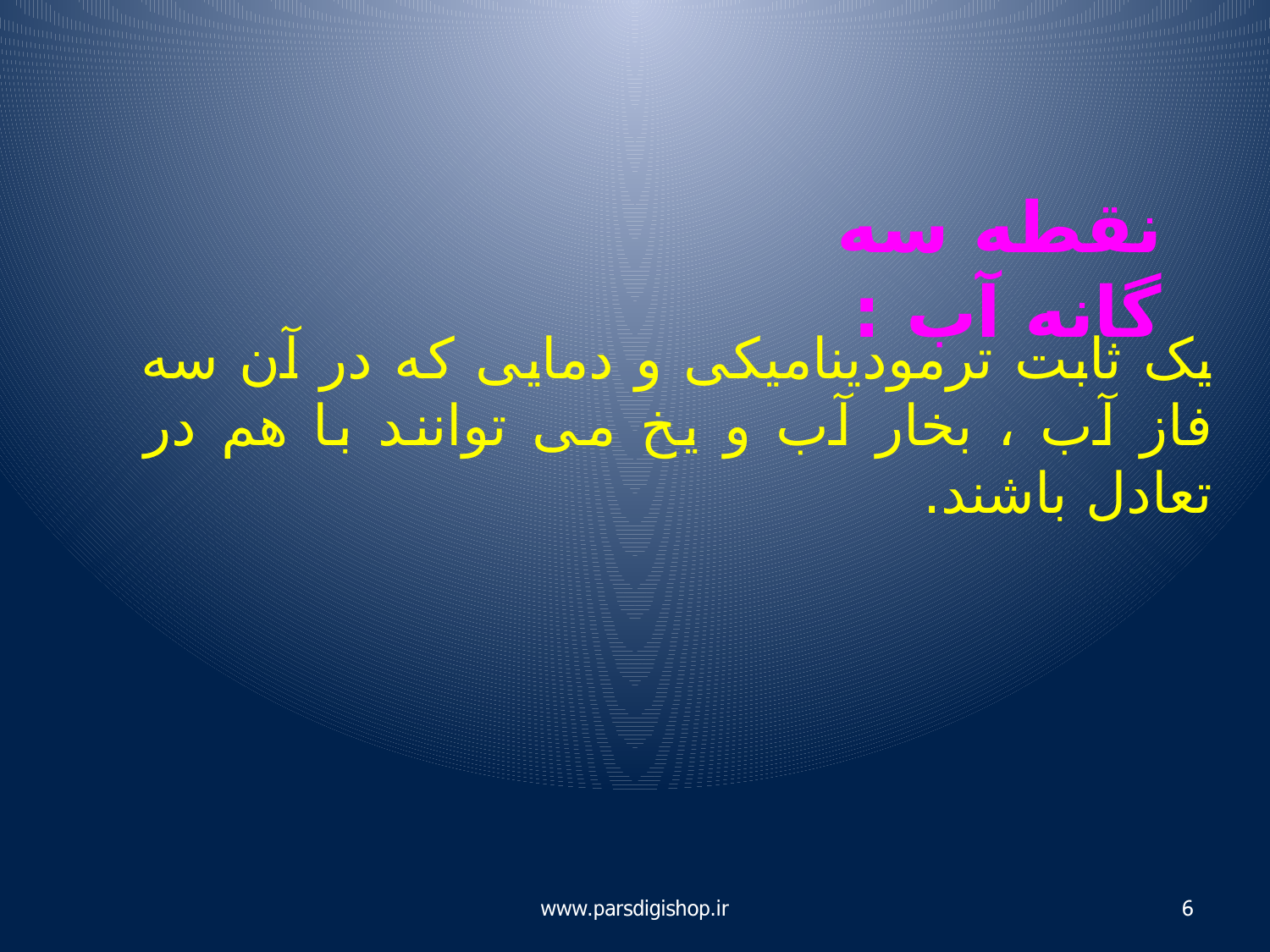

نقطه سه گانه آب :
یک ثابت ترمودینامیکی و دمایی که در آن سه فاز آب ، بخار آب و یخ می توانند با هم در تعادل باشند.
www.parsdigishop.ir
6